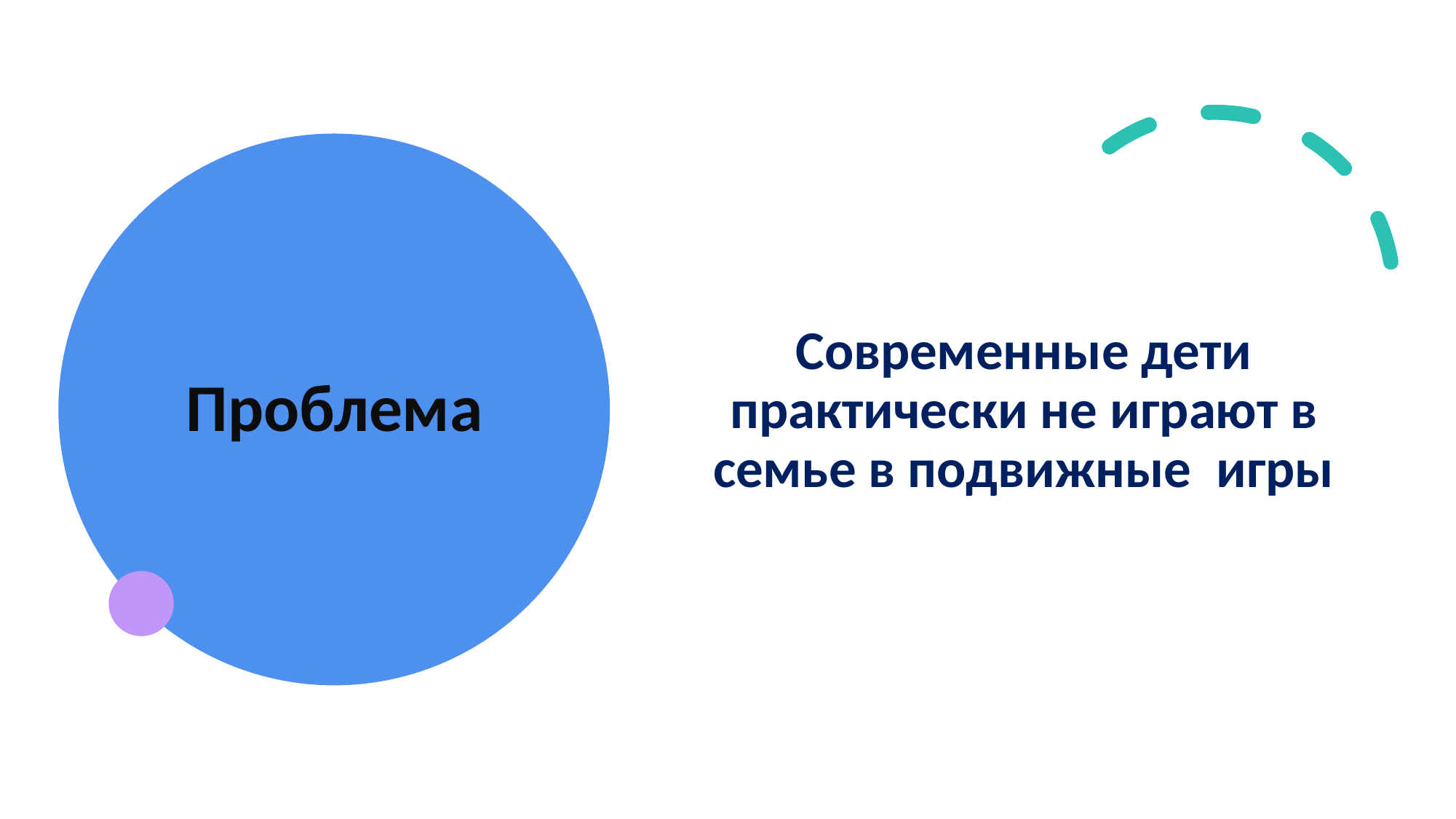

Современные дети практически не играют в семье в подвижные  игры
# Проблема